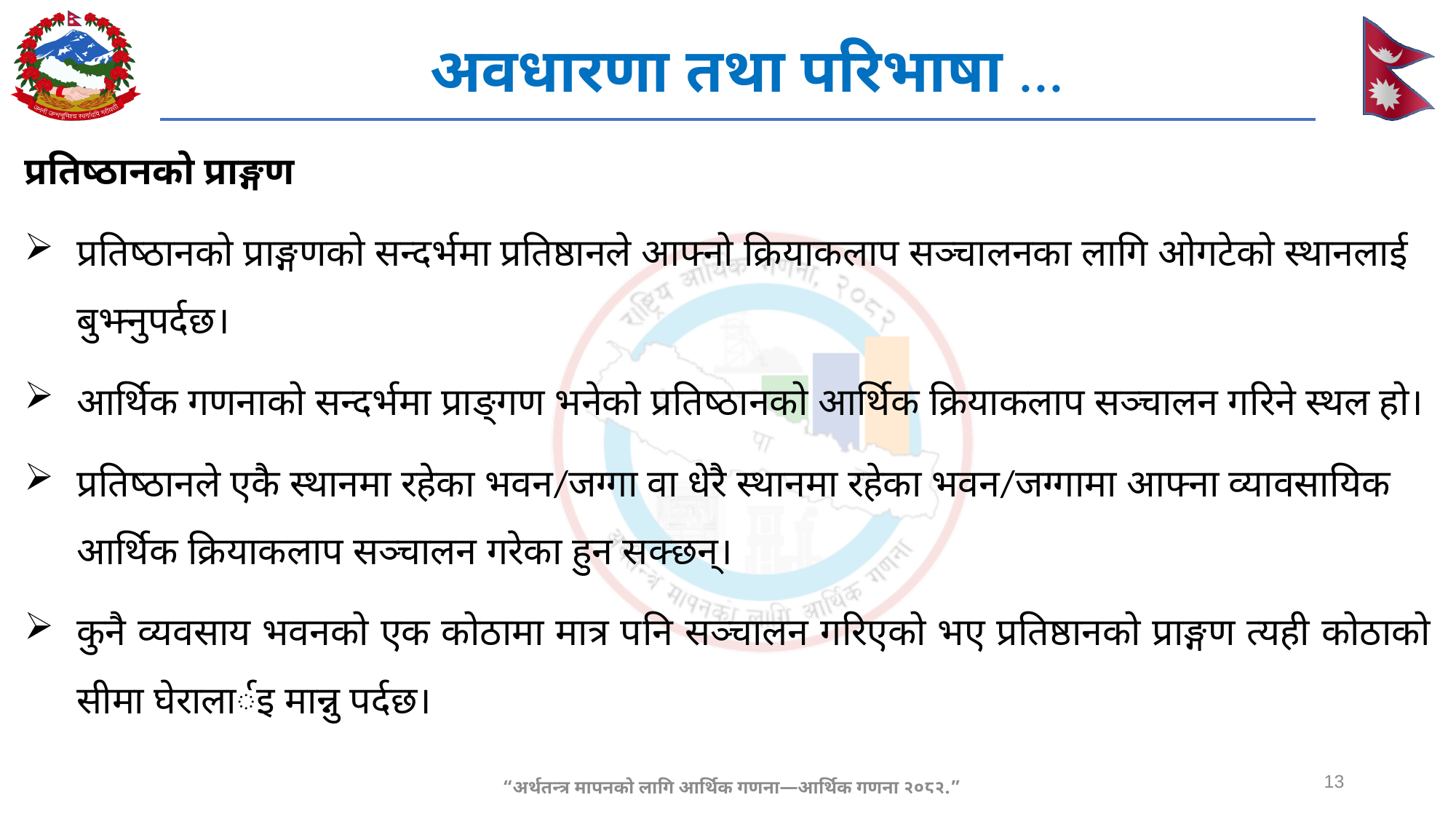

# अवधारणा तथा परिभाषा ...
प्रतिष्ठानको प्राङ्गण
प्रतिष्ठानको प्राङ्गणको सन्दर्भमा प्रतिष्ठानले आफ्नो क्रियाकलाप सञ्चालनका लागि ओगटेको स्थानलाई बुझ्नुपर्दछ।
आर्थिक गणनाको सन्दर्भमा प्राङ्गण भनेको प्रतिष्ठानको आर्थिक क्रियाकलाप सञ्चालन गरिने स्थल हो।
प्रतिष्ठानले एकै स्थानमा रहेका भवन/जग्गा वा धेरै स्थानमा रहेका भवन/जग्गामा आफ्ना व्यावसायिक आर्थिक क्रियाकलाप सञ्चालन गरेका हुन सक्छन्।
कुनै व्यवसाय भवनको एक कोठामा मात्र पनि सञ्चालन गरिएको भए प्रतिष्ठानको प्राङ्गण त्यही कोठाको सीमा घेरालार्इ मान्नु पर्दछ।
13
“अर्थतन्त्र मापनको लागि आर्थिक गणना—आर्थिक गणना २०८२.”